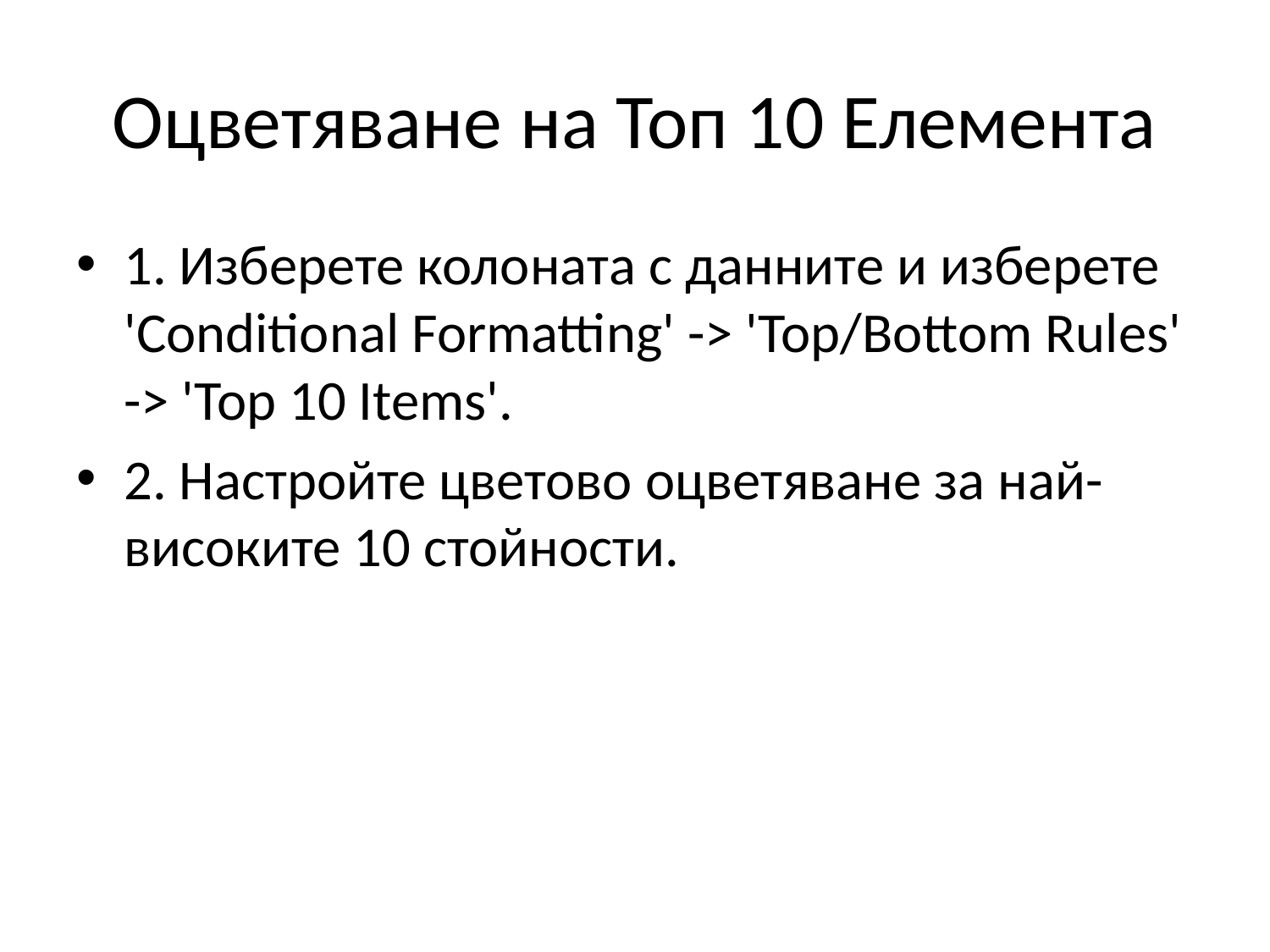

# Оцветяване на Топ 10 Елемента
1. Изберете колоната с данните и изберете 'Conditional Formatting' -> 'Top/Bottom Rules' -> 'Top 10 Items'.
2. Настройте цветово оцветяване за най-високите 10 стойности.